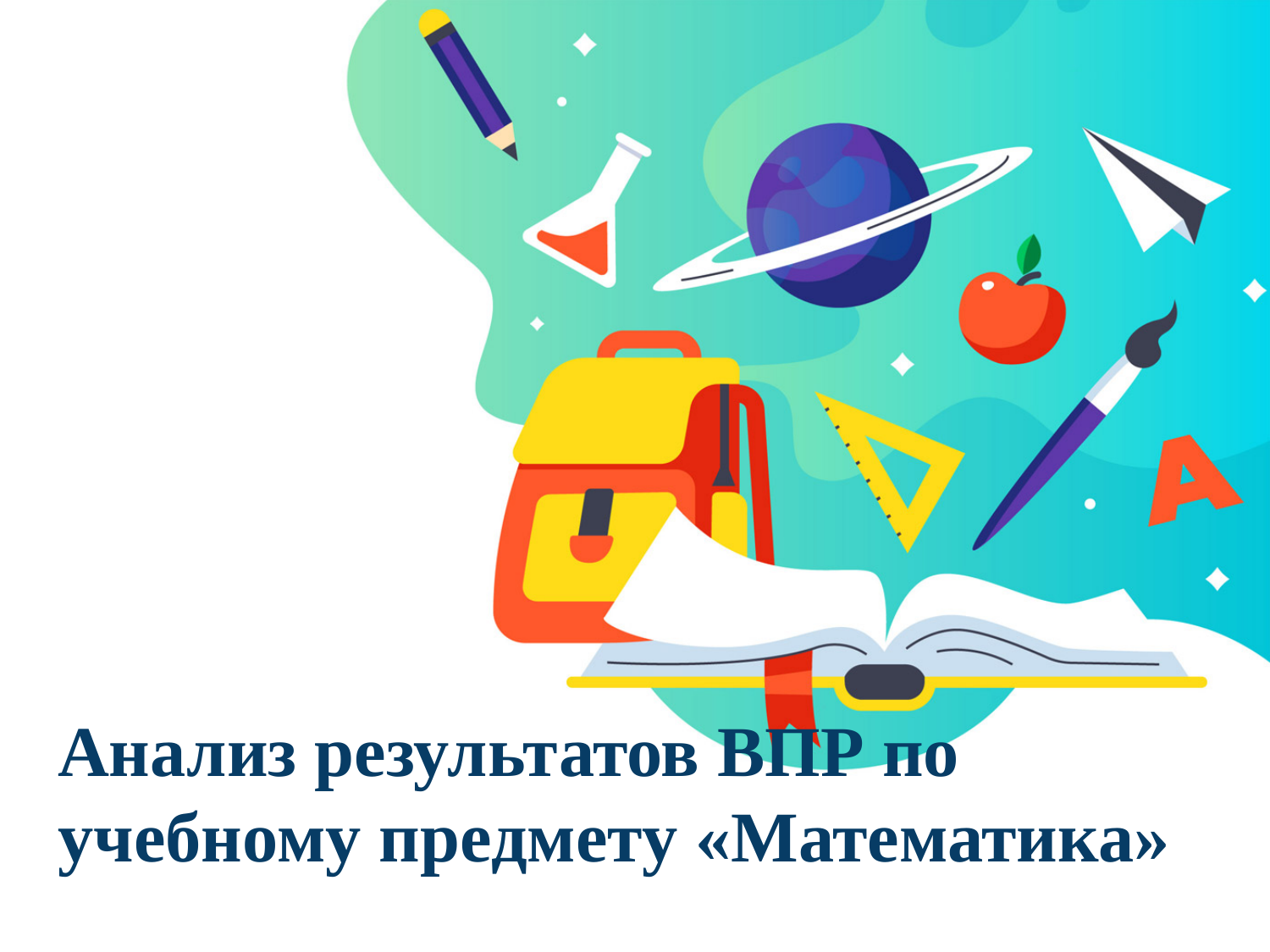

# Анализ результатов ВПР по учебному предмету «Математика»